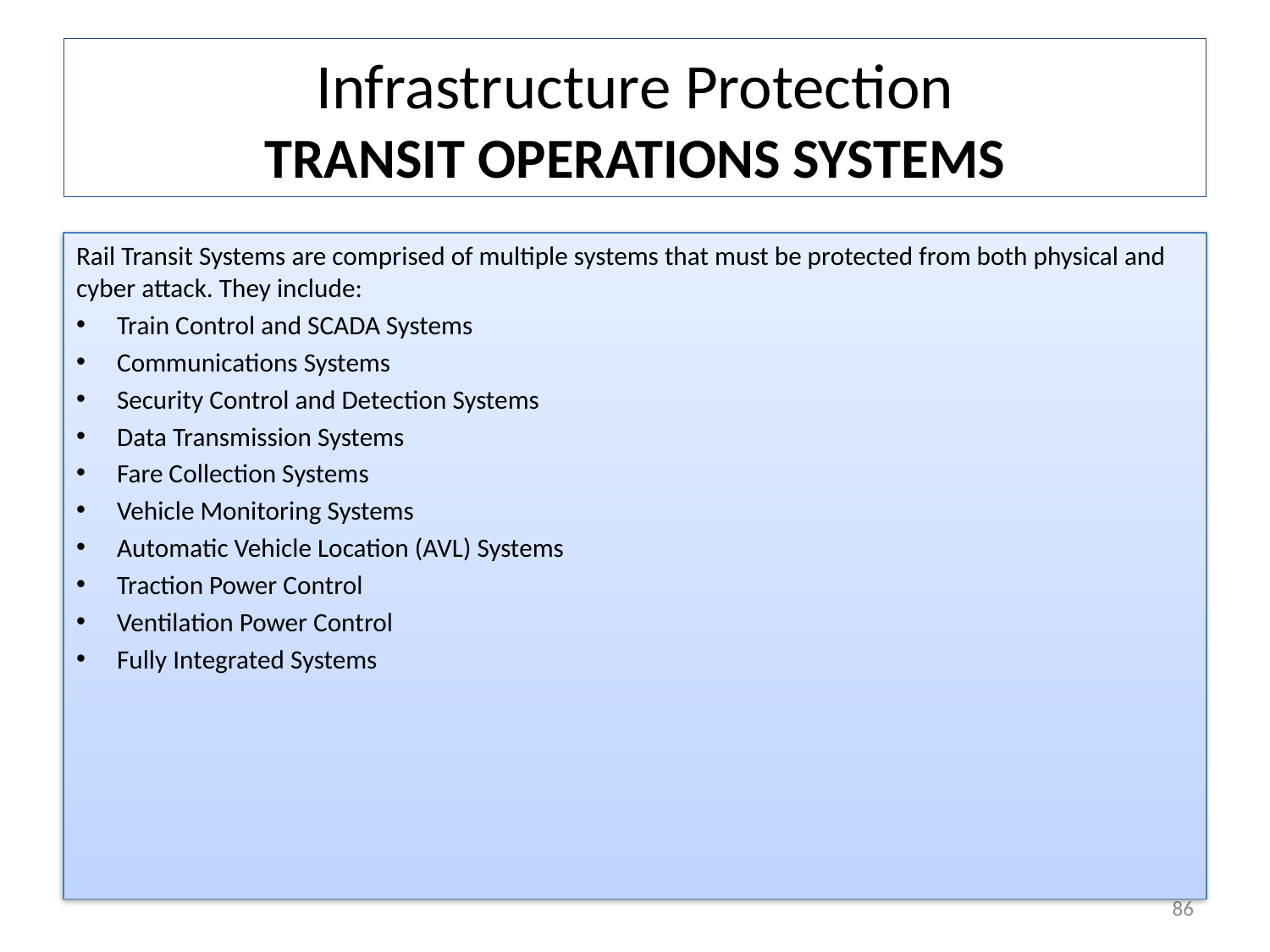

# Infrastructure Protection TRANSIT OPERATIONS SYSTEMS
Rail Transit Systems are comprised of multiple systems that must be protected from both physical and cyber attack. They include:
Train Control and SCADA Systems
Communications Systems
Security Control and Detection Systems
Data Transmission Systems
Fare Collection Systems
Vehicle Monitoring Systems
Automatic Vehicle Location (AVL) Systems
Traction Power Control
Ventilation Power Control
Fully Integrated Systems

86